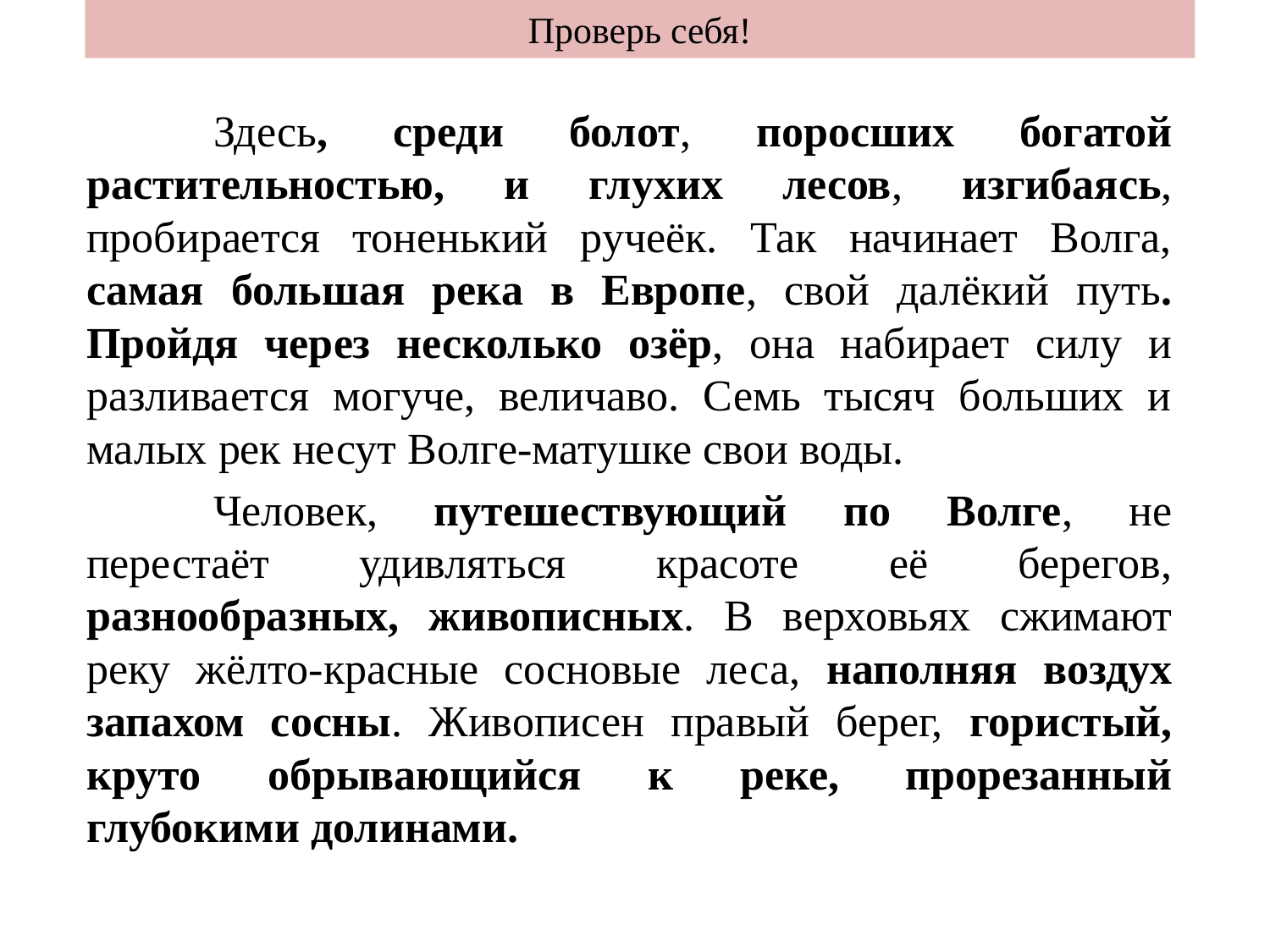

# Проверь себя!
		Здесь, среди болот, поросших богатой растительностью, и глухих лесов, изгибаясь, пробирается тоненький ручеёк. Так начинает Волга, самая большая река в Европе, свой далёкий путь. Пройдя через несколько озёр, она набирает силу и разливается могуче, величаво. Семь тысяч больших и малых рек несут Волге-матушке свои воды.
		Человек, путешествующий по Волге, не перестаёт удивляться красоте её берегов, разнообразных, живописных. В верховьях сжимают реку жёлто-красные сосновые леса, наполняя воздух запахом сосны. Живописен правый берег, гористый, круто обрывающийся к реке, прорезанный глубокими долинами.